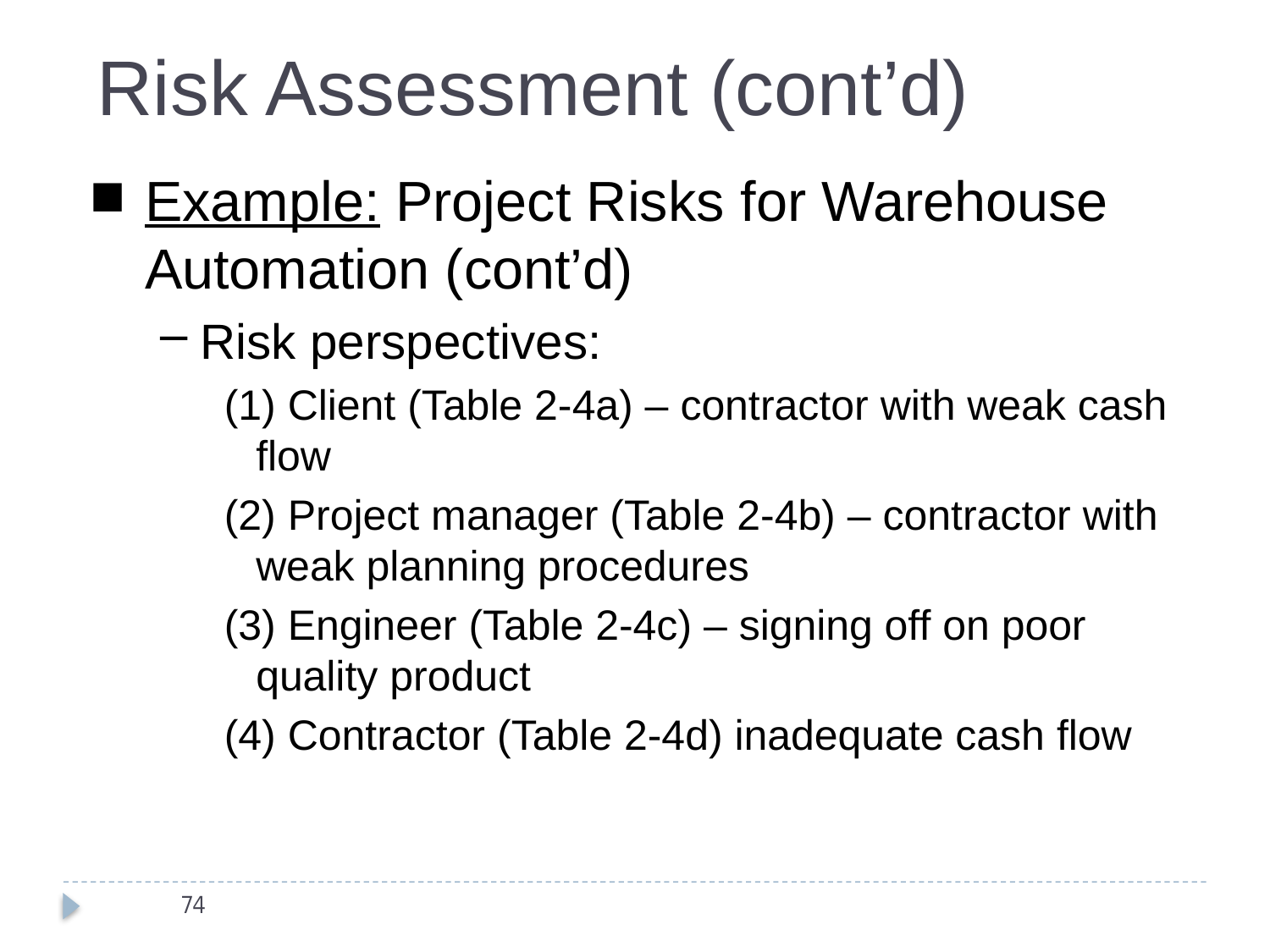

Risk Assessment (cont’d)
Example: Project Risks for Warehouse Automation (cont’d)
Risk perspectives:
(1) Client (Table 2-4a) – contractor with weak cash flow
(2) Project manager (Table 2-4b) – contractor with weak planning procedures
(3) Engineer (Table 2-4c) – signing off on poor quality product
(4) Contractor (Table 2-4d) inadequate cash flow
74